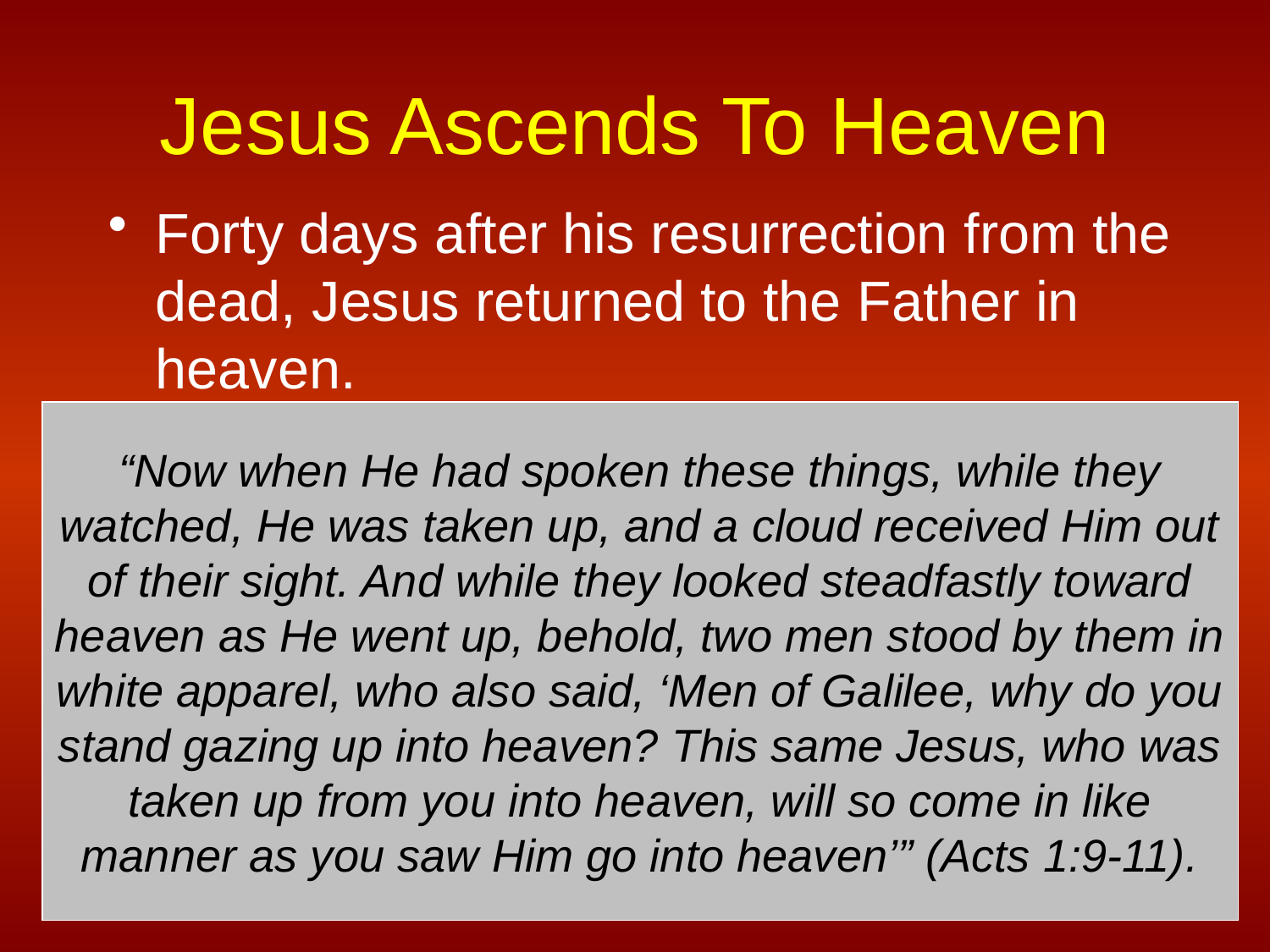

# Jesus Ascends To Heaven
Forty days after his resurrection from the dead, Jesus returned to the Father in heaven.
“Now when He had spoken these things, while they watched, He was taken up, and a cloud received Him out of their sight. And while they looked steadfastly toward heaven as He went up, behold, two men stood by them in white apparel, who also said, ‘Men of Galilee, why do you stand gazing up into heaven? This same Jesus, who was taken up from you into heaven, will so come in like manner as you saw Him go into heaven’” (Acts 1:9-11).